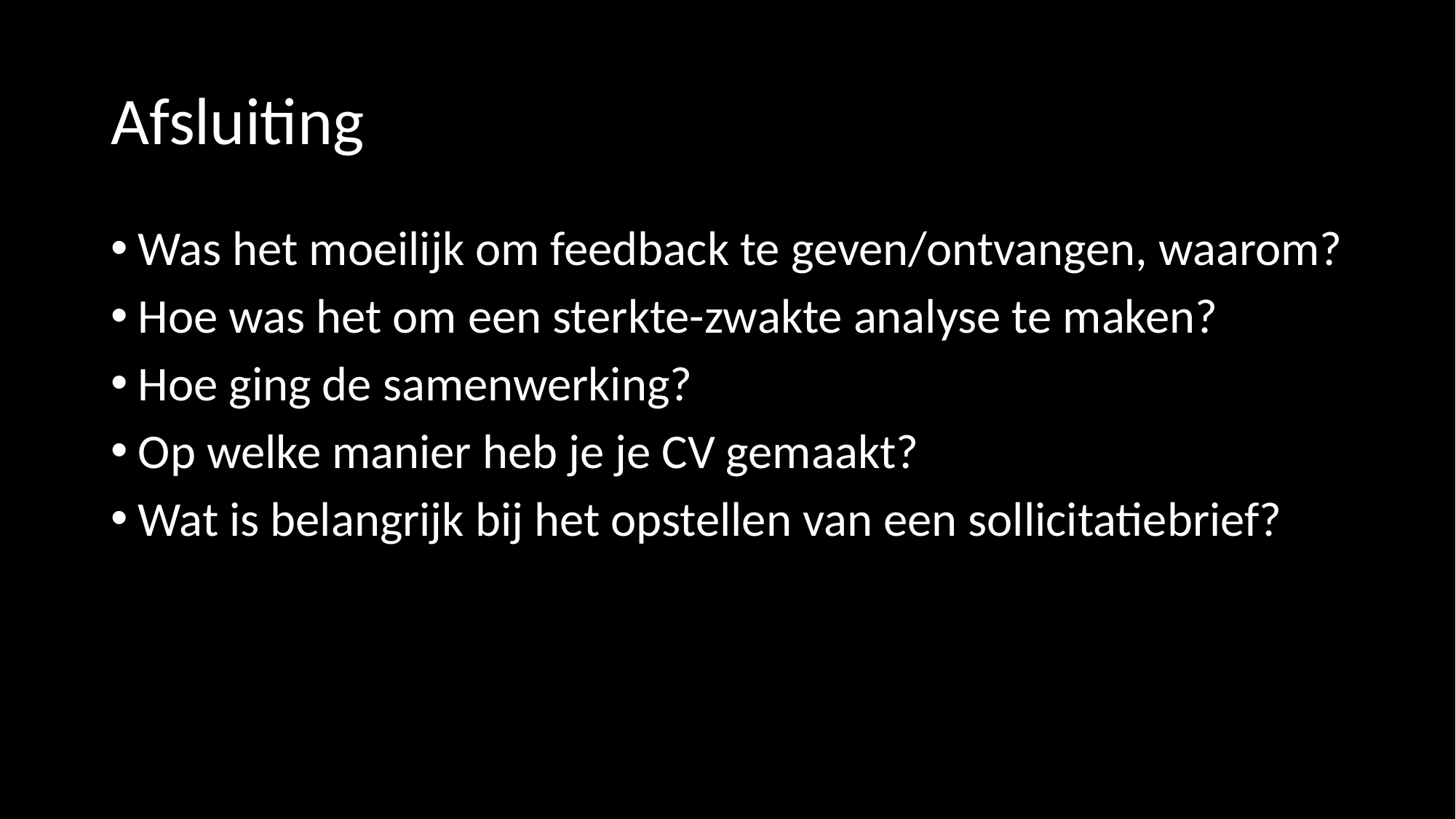

# Afsluiting
Was het moeilijk om feedback te geven/ontvangen, waarom?
Hoe was het om een sterkte-zwakte analyse te maken?
Hoe ging de samenwerking?
Op welke manier heb je je CV gemaakt?
Wat is belangrijk bij het opstellen van een sollicitatiebrief?